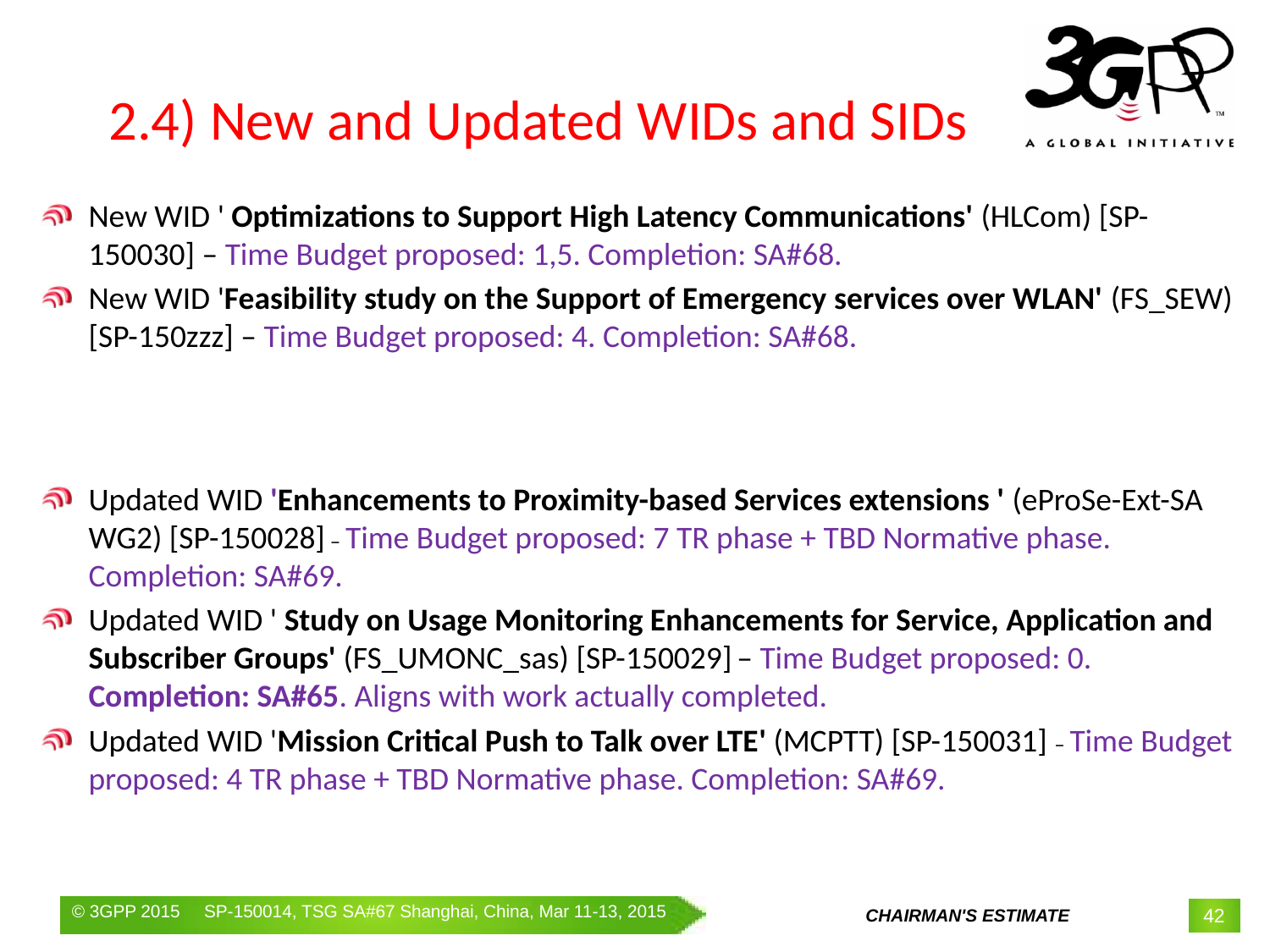

# 2.4) New and Updated WIDs and SIDs
New WID ' Optimizations to Support High Latency Communications' (HLCom) [SP-150030] – Time Budget proposed: 1,5. Completion: SA#68.
New WID 'Feasibility study on the Support of Emergency services over WLAN' (FS_SEW) [SP-150zzz] – Time Budget proposed: 4. Completion: SA#68.

Updated WID 'Enhancements to Proximity-based Services extensions ' (eProSe-Ext-SA WG2) [SP-150028] – Time Budget proposed: 7 TR phase + TBD Normative phase. Completion: SA#69.
Updated WID ' Study on Usage Monitoring Enhancements for Service, Application and Subscriber Groups' (FS_UMONC_sas) [SP-150029] – Time Budget proposed: 0. Completion: SA#65. Aligns with work actually completed.
Updated WID 'Mission Critical Push to Talk over LTE' (MCPTT) [SP-150031] – Time Budget proposed: 4 TR phase + TBD Normative phase. Completion: SA#69.

CHAIRMAN'S ESTIMATE